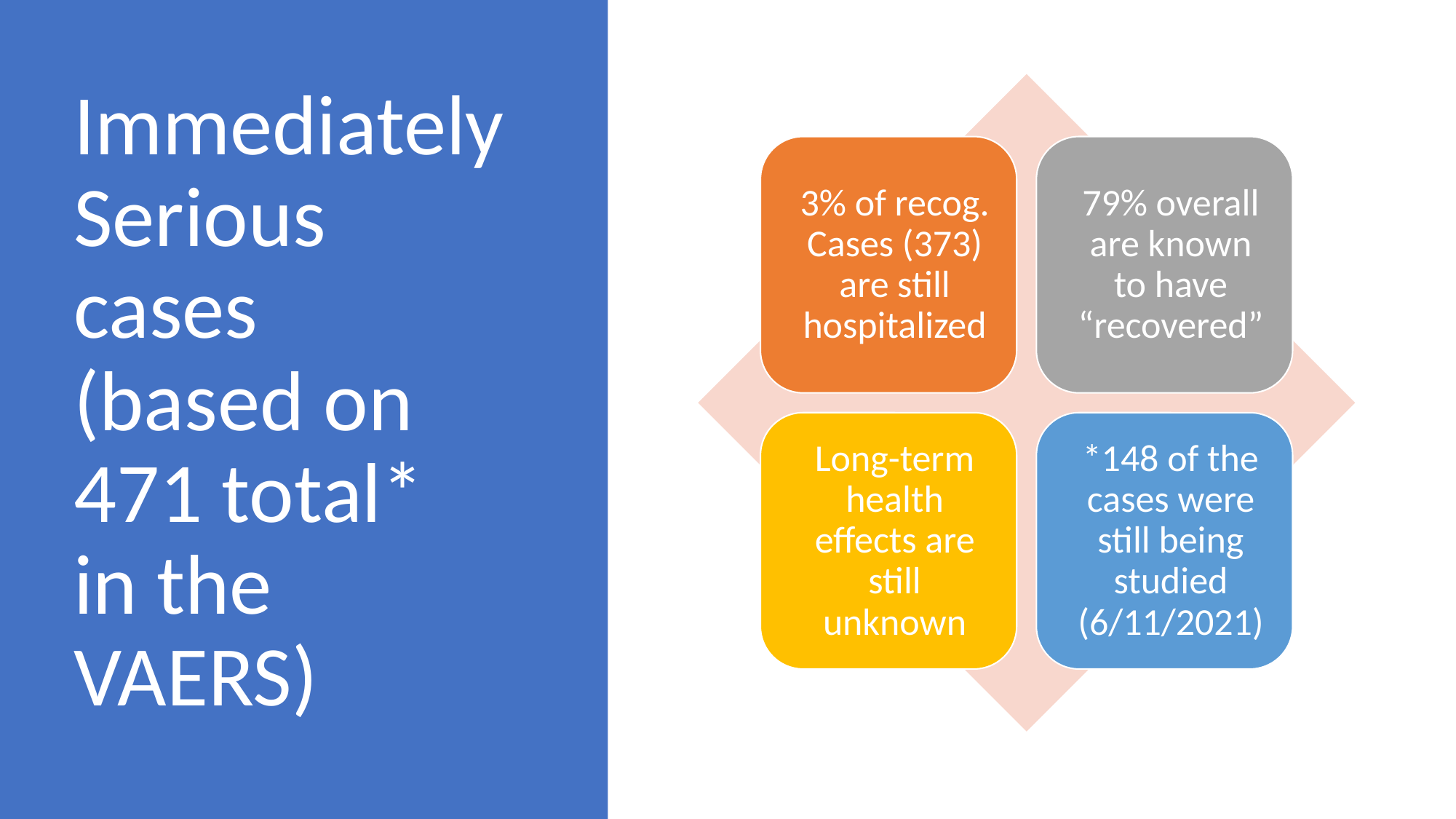

# Immediately Serious cases (based on 471 total* in the VAERS)
3% of recog. Cases (373) are still hospitalized
79% overall are known to have “recovered”
Long-term health effects are still unknown
*148 of the cases were still being studied (6/11/2021)